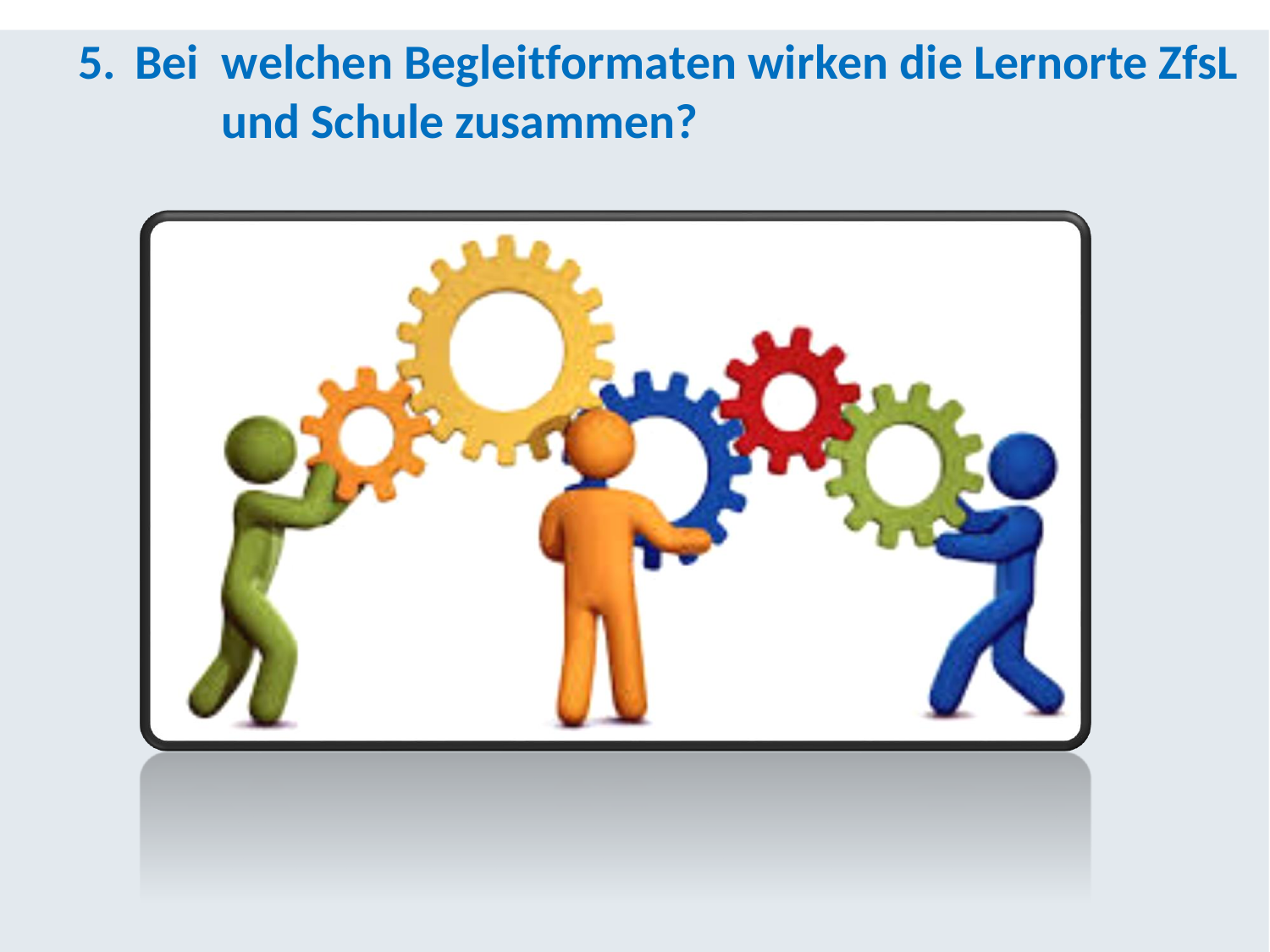

5.
Bei
welchen Begleitformaten wirken die Lernorte ZfsL und Schule zusammen?